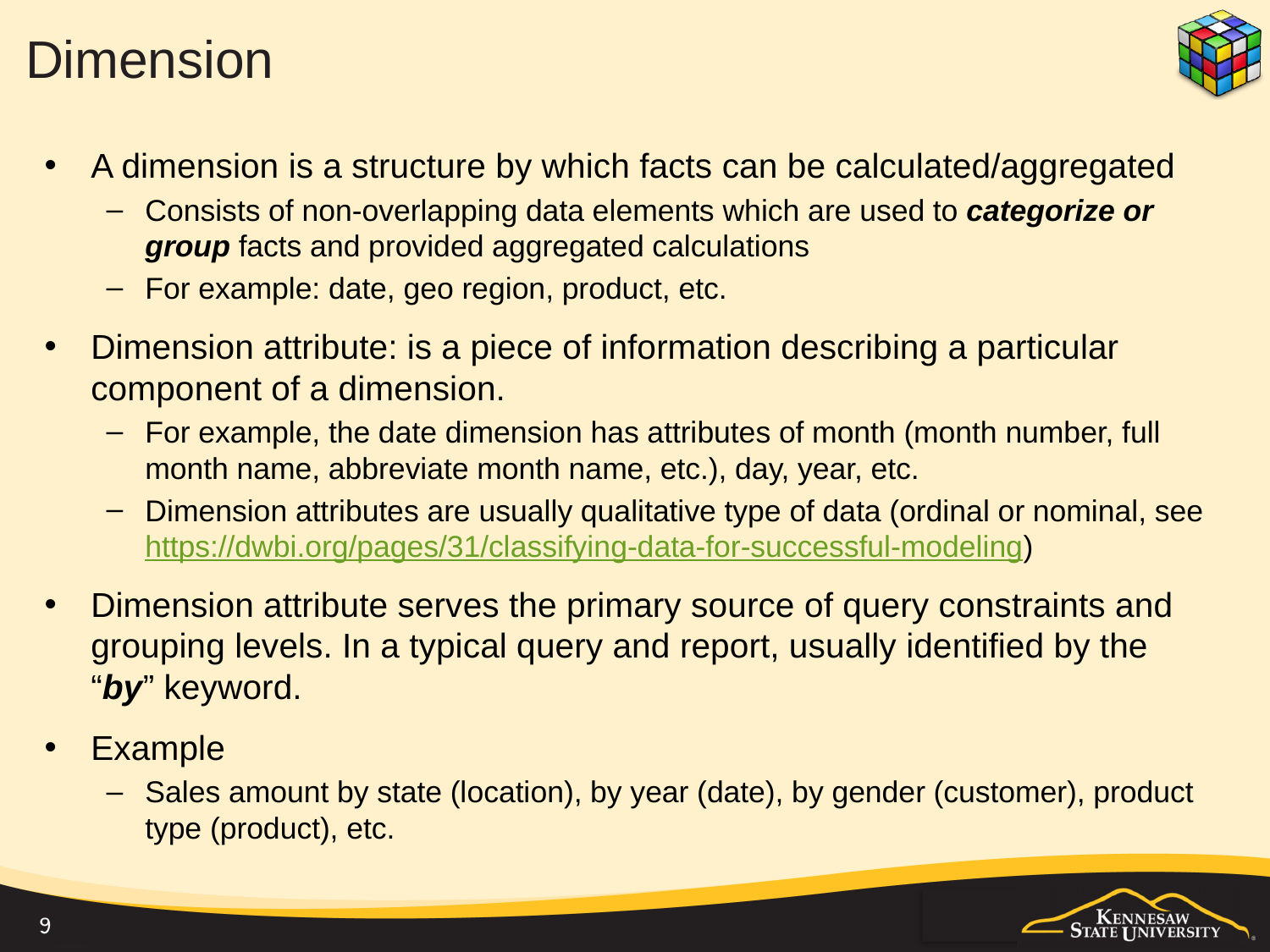

# Dimension
A dimension is a structure by which facts can be calculated/aggregated
Consists of non-overlapping data elements which are used to categorize or group facts and provided aggregated calculations
For example: date, geo region, product, etc.
Dimension attribute: is a piece of information describing a particular component of a dimension.
For example, the date dimension has attributes of month (month number, full month name, abbreviate month name, etc.), day, year, etc.
Dimension attributes are usually qualitative type of data (ordinal or nominal, see https://dwbi.org/pages/31/classifying-data-for-successful-modeling)
Dimension attribute serves the primary source of query constraints and grouping levels. In a typical query and report, usually identified by the “by” keyword.
Example
Sales amount by state (location), by year (date), by gender (customer), product type (product), etc.
9